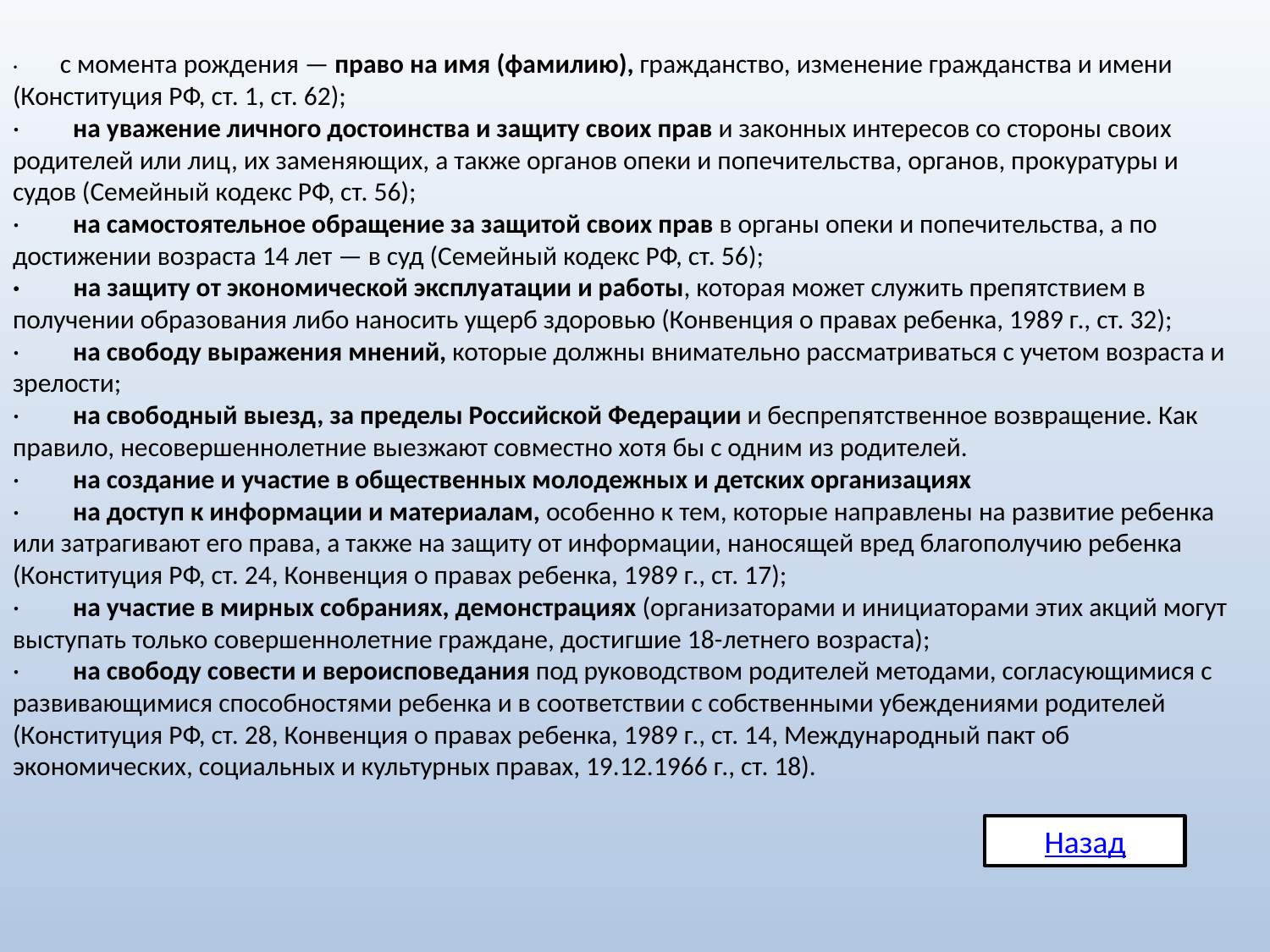

·         с момента рождения — право на имя (фамилию), гражданство, изменение гражданства и имени (Конституция РФ, ст. 1, ст. 62);
·         на уважение личного достоинства и защиту своих прав и законных интересов со стороны своих родителей или лиц, их заменяющих, а также органов опеки и попечительства, органов, прокуратуры и судов (Семейный кодекс РФ, ст. 56);
·         на самостоятельное обращение за защитой своих прав в органы опеки и попечи­тельства, а по достижении возраста 14 лет — в суд (Семейный кодекс РФ, ст. 56);
·         на защиту от экономической эксплуатации и работы, которая может служить препятствием в получении образования либо наносить ущерб здоровью (Конвенция о правах ребенка, 1989 г., ст. 32);
·         на свободу выражения мнений, которые должны внимательно рассматриваться с учетом возраста и зрелости;
·         на свободный выезд, за пределы Российской Федерации и беспрепятственное возвращение. Как правило, несовершеннолетние выезжают совместно хотя бы с одним из родителей.
·         на создание и участие в общественных молодежных и детских организациях
·         на доступ к информации и материалам, особенно к тем, которые направлены на развитие ребенка или затрагивают его права, а также на защиту от информации, наносящей вред благополучию ребенка (Конституция РФ, ст. 24, Конвенция о правах ребенка, 1989 г., ст. 17);
·         на участие в мирных собраниях, демонстрациях (организаторами и инициатора­ми этих акций могут выступать только совершеннолетние граждане, достигшие 18-летнего возраста);
·         на свободу совести и вероисповедания под руководством родителей методами, согласующимися с развивающимися способностями ребенка и в соответствии с собственными убеждениями родителей (Конституция РФ, ст. 28, Конвенция о правах ребенка, 1989 г., ст. 14, Международный пакт об экономических, социальных и культурных правах, 19.12.1966 г., ст. 18).

Назад